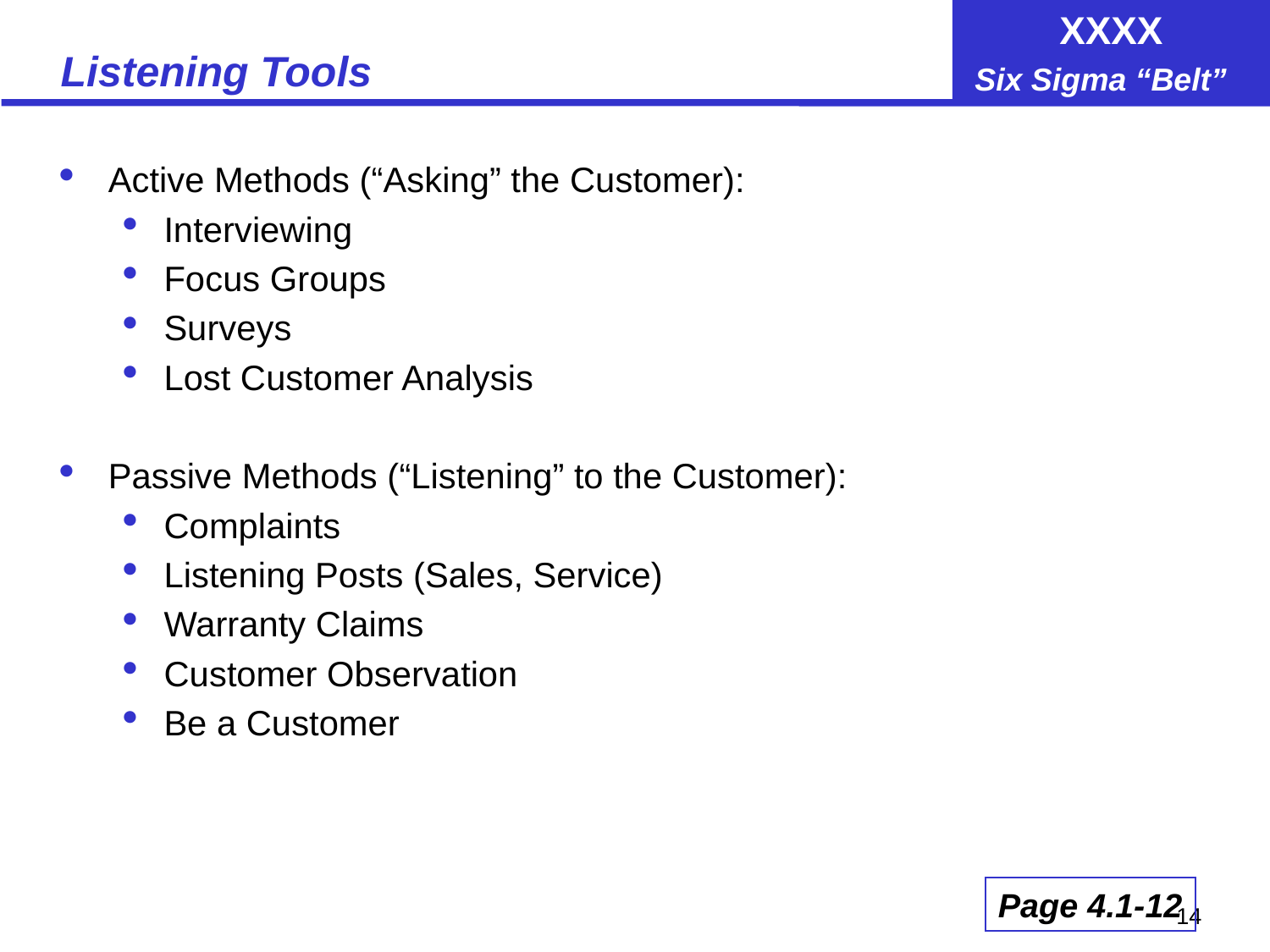

# Listening Tools
Active Methods (“Asking” the Customer):
Interviewing
Focus Groups
Surveys
Lost Customer Analysis

Passive Methods (“Listening” to the Customer):
Complaints
Listening Posts (Sales, Service)
Warranty Claims
Customer Observation
Be a Customer
Page 4.1-12